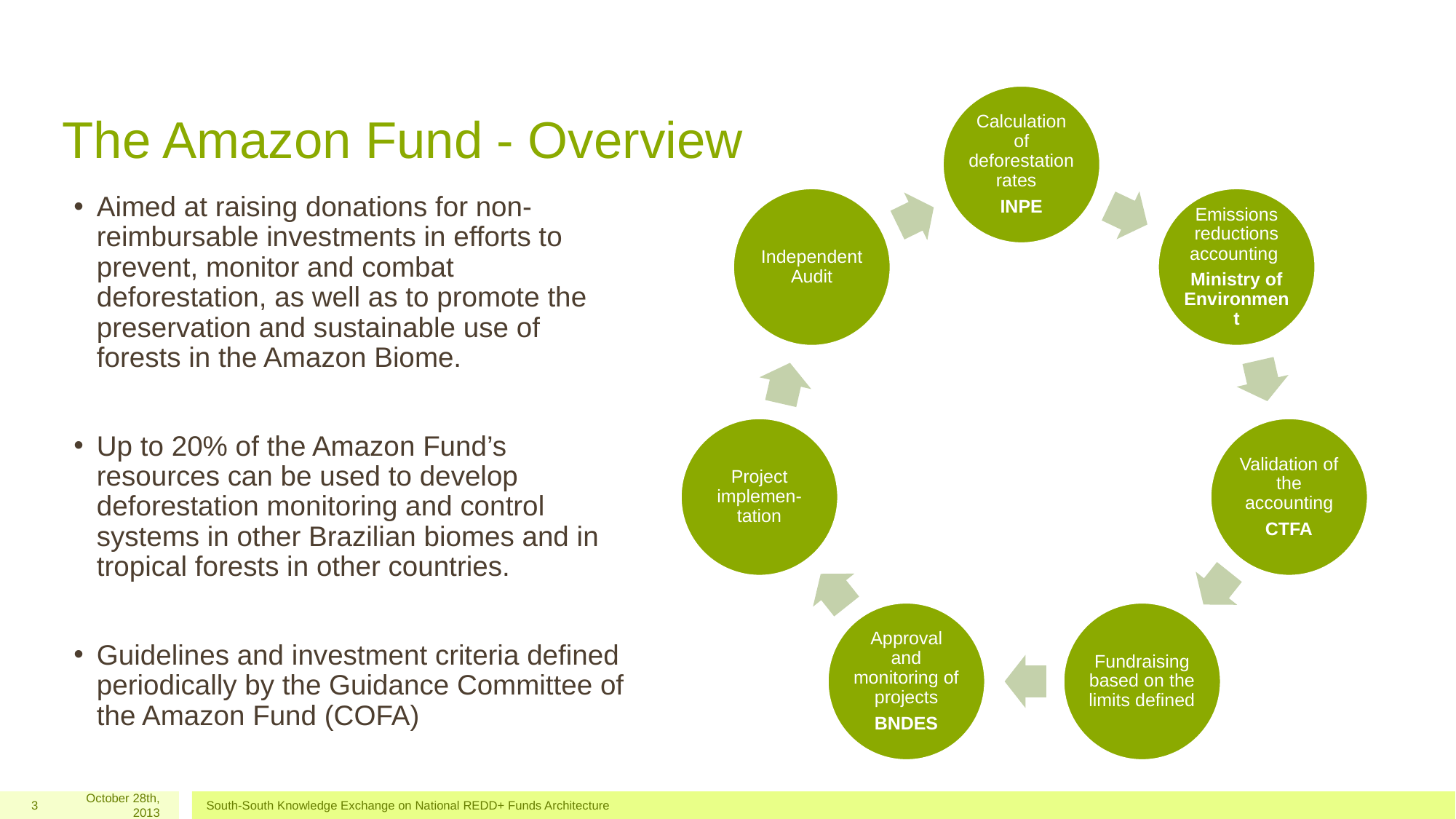

# The Amazon Fund - Overview
Calculation of deforestation rates
INPE

Emissions reductions accounting
Ministry of Environment

Validation of the accounting
CTFA

Fundraising based on the limits defined

Approval and monitoring of projects
BNDES

Project implemen-tation

Independent Audit

Aimed at raising donations for non-reimbursable investments in efforts to prevent, monitor and combat deforestation, as well as to promote the preservation and sustainable use of forests in the Amazon Biome.

Up to 20% of the Amazon Fund’s resources can be used to develop deforestation monitoring and control systems in other Brazilian biomes and in tropical forests in other countries.

Guidelines and investment criteria defined periodically by the Guidance Committee of the Amazon Fund (COFA)

3
October 28th, 2013
South-South Knowledge Exchange on National REDD+ Funds Architecture